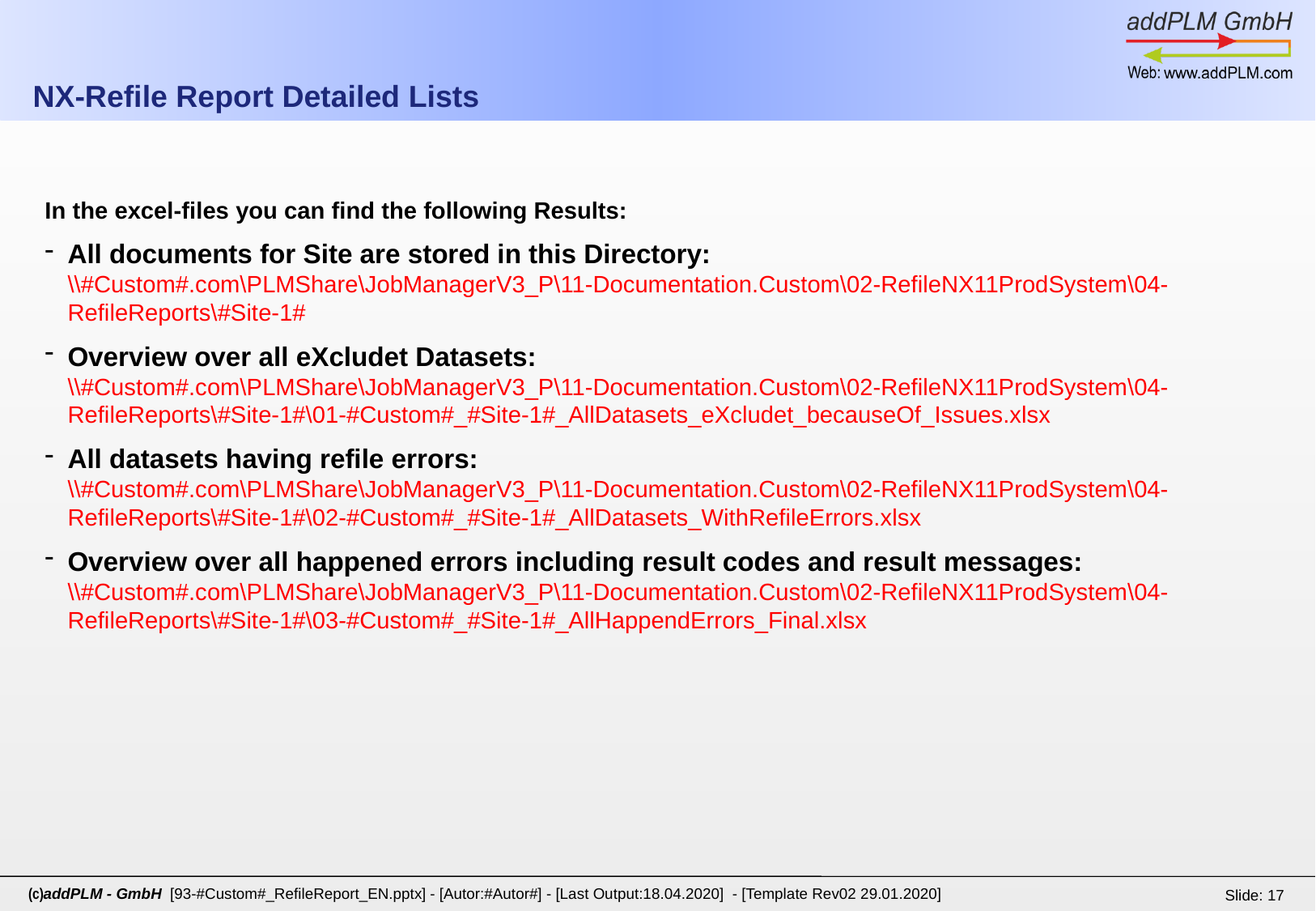

# NX-Refile Report Detailed Lists
In the excel-files you can find the following Results:
All documents for Site are stored in this Directory:
\\#Custom#.com\PLMShare\JobManagerV3_P\11-Documentation.Custom\02-RefileNX11ProdSystem\04-RefileReports\#Site-1#
Overview over all eXcludet Datasets:
\\#Custom#.com\PLMShare\JobManagerV3_P\11-Documentation.Custom\02-RefileNX11ProdSystem\04-RefileReports\#Site-1#\01-#Custom#_#Site-1#_AllDatasets_eXcludet_becauseOf_Issues.xlsx
All datasets having refile errors:
\\#Custom#.com\PLMShare\JobManagerV3_P\11-Documentation.Custom\02-RefileNX11ProdSystem\04-RefileReports\#Site-1#\02-#Custom#_#Site-1#_AllDatasets_WithRefileErrors.xlsx
Overview over all happened errors including result codes and result messages:
\\#Custom#.com\PLMShare\JobManagerV3_P\11-Documentation.Custom\02-RefileNX11ProdSystem\04-RefileReports\#Site-1#\03-#Custom#_#Site-1#_AllHappendErrors_Final.xlsx